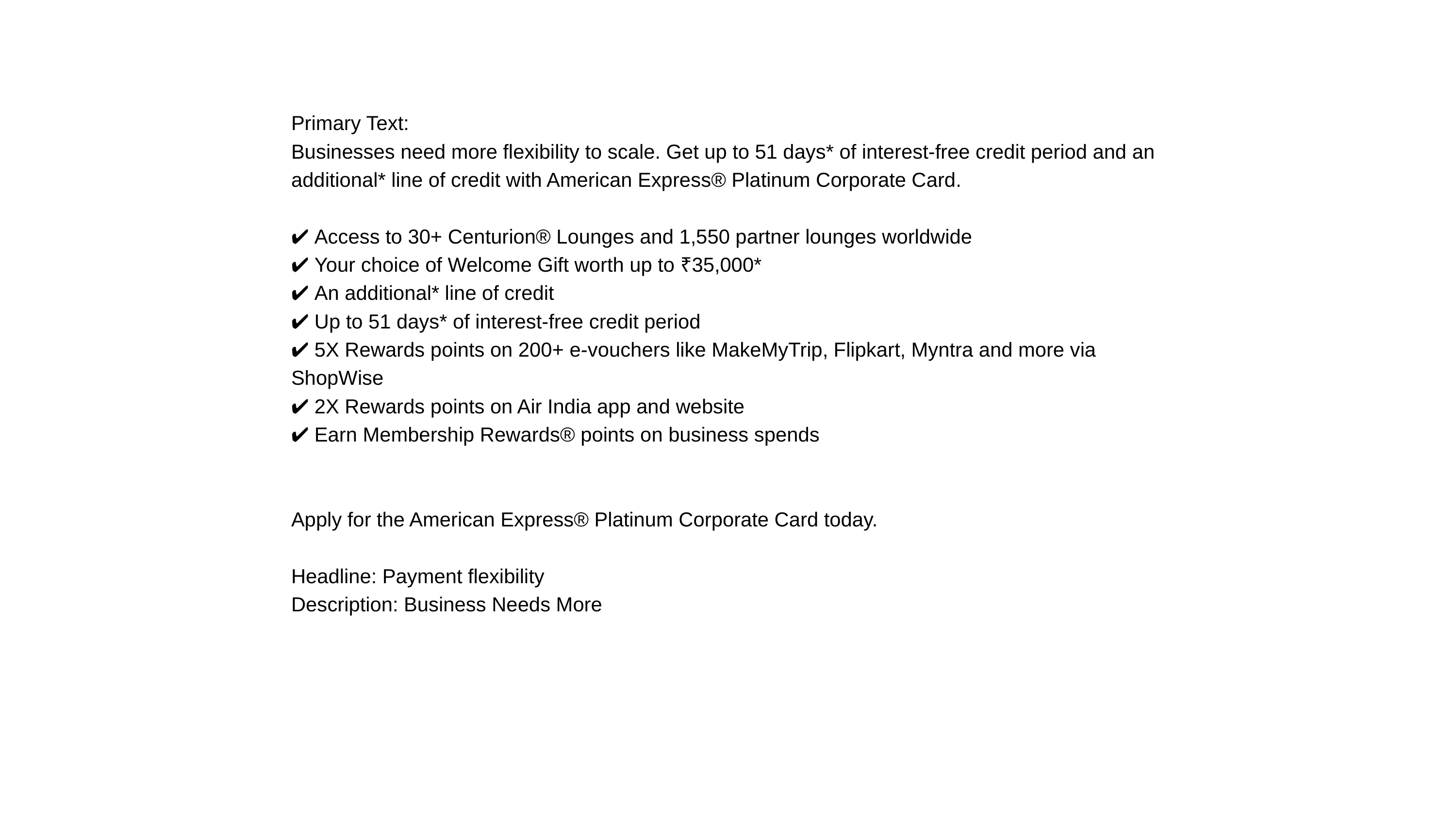

Primary Text:
Businesses need more flexibility to scale. Get up to 51 days* of interest-free credit period and an additional* line of credit with American Express® Platinum Corporate Card.

✔️ Access to 30+ Centurion® Lounges and 1,550 partner lounges worldwide
✔️ Your choice of Welcome Gift worth up to ₹35,000*
✔️ An additional* line of credit
✔️ Up to 51 days* of interest-free credit period
✔️ 5X Rewards points on 200+ e-vouchers like MakeMyTrip, Flipkart, Myntra and more via ShopWise
✔️ 2X Rewards points on Air India app and website
✔️ Earn Membership Rewards® points on business spends

Apply for the American Express® Platinum Corporate Card today.

Headline: Payment flexibility
Description: Business Needs More